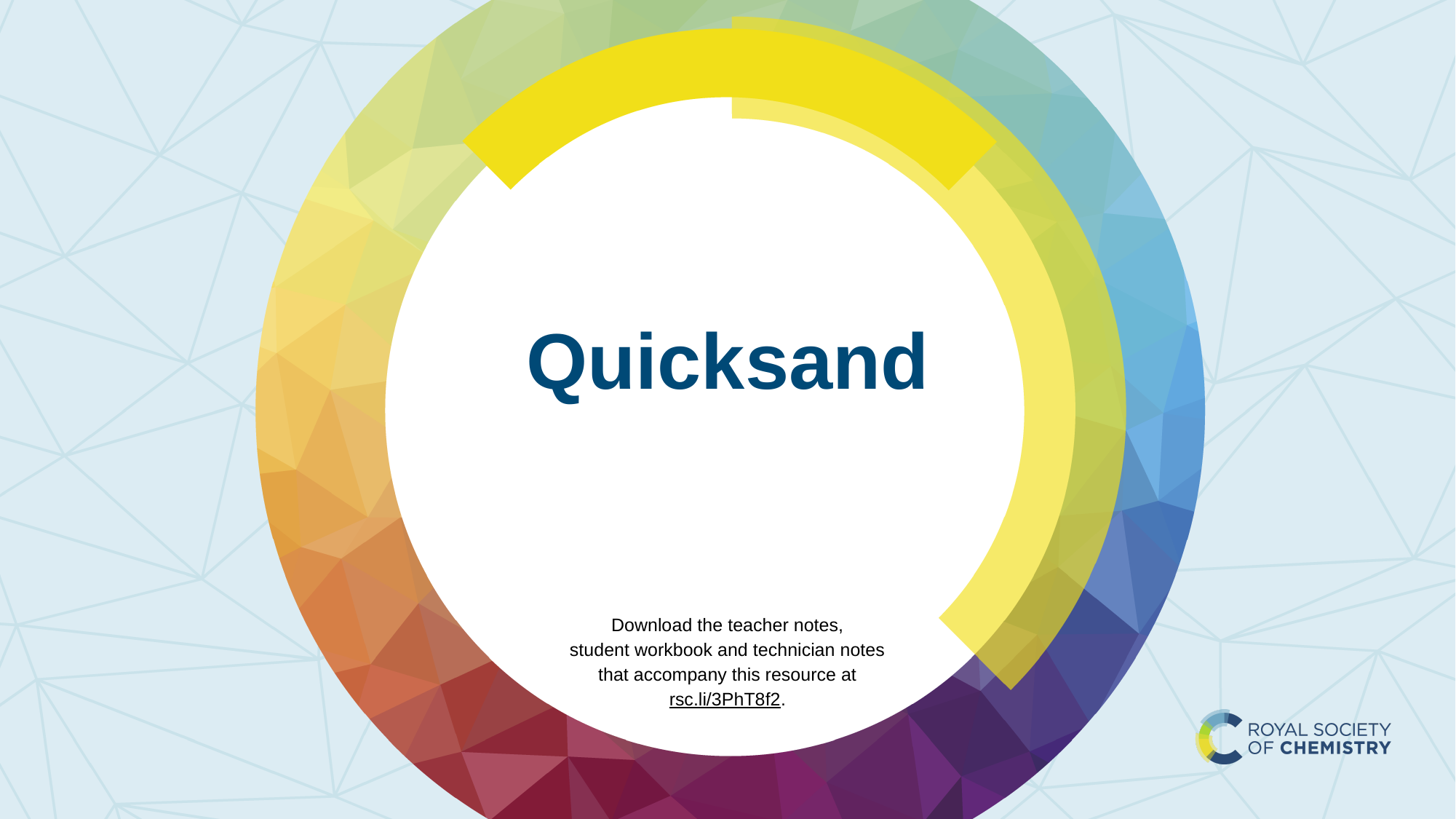

# Quicksand
Download the teacher notes,
student workbook and technician notes
that accompany this resource at
rsc.li/3PhT8f2.